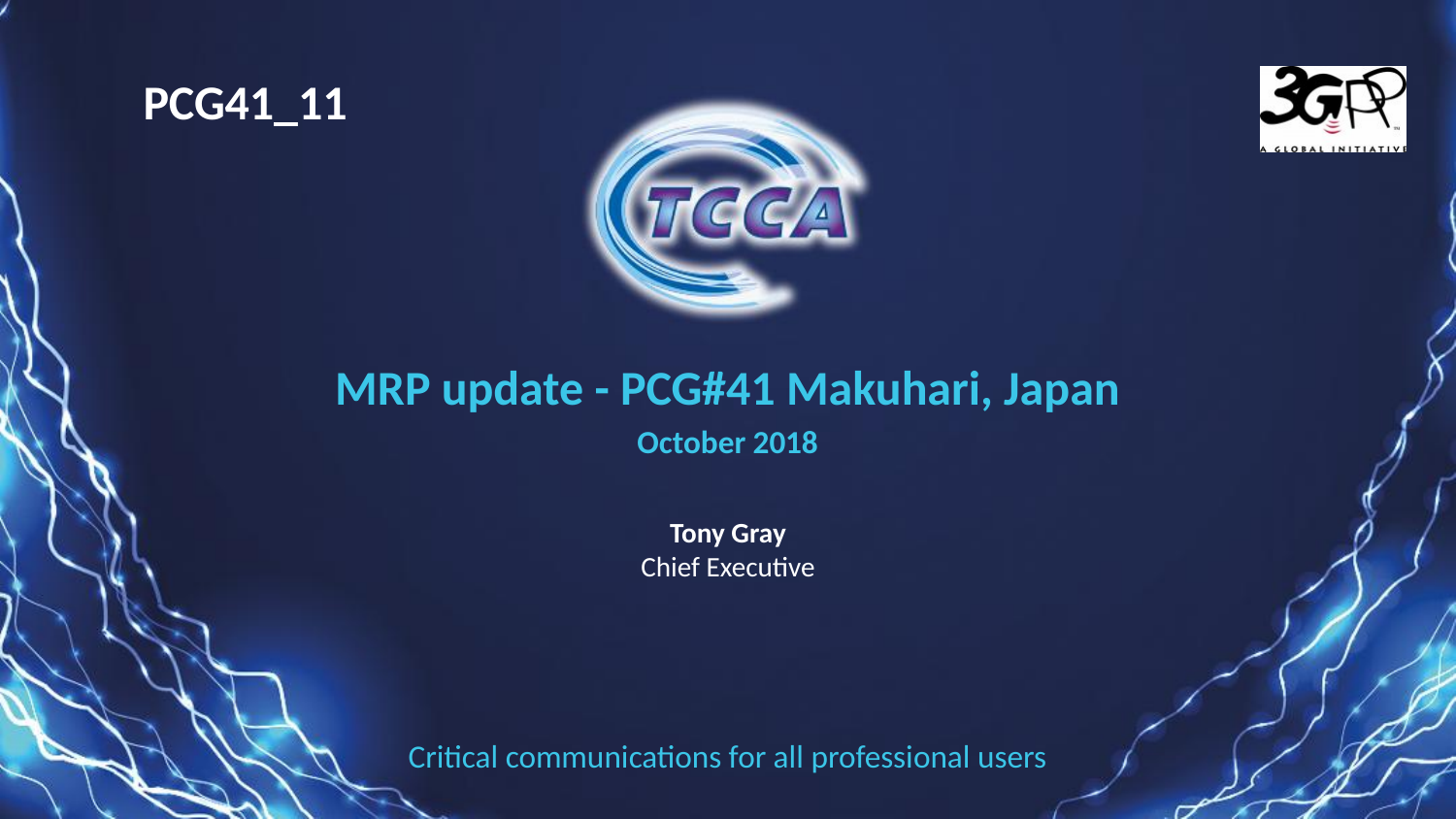

PCG41_11
MRP update - PCG#41 Makuhari, Japan
October 2018
Tony Gray
Chief Executive